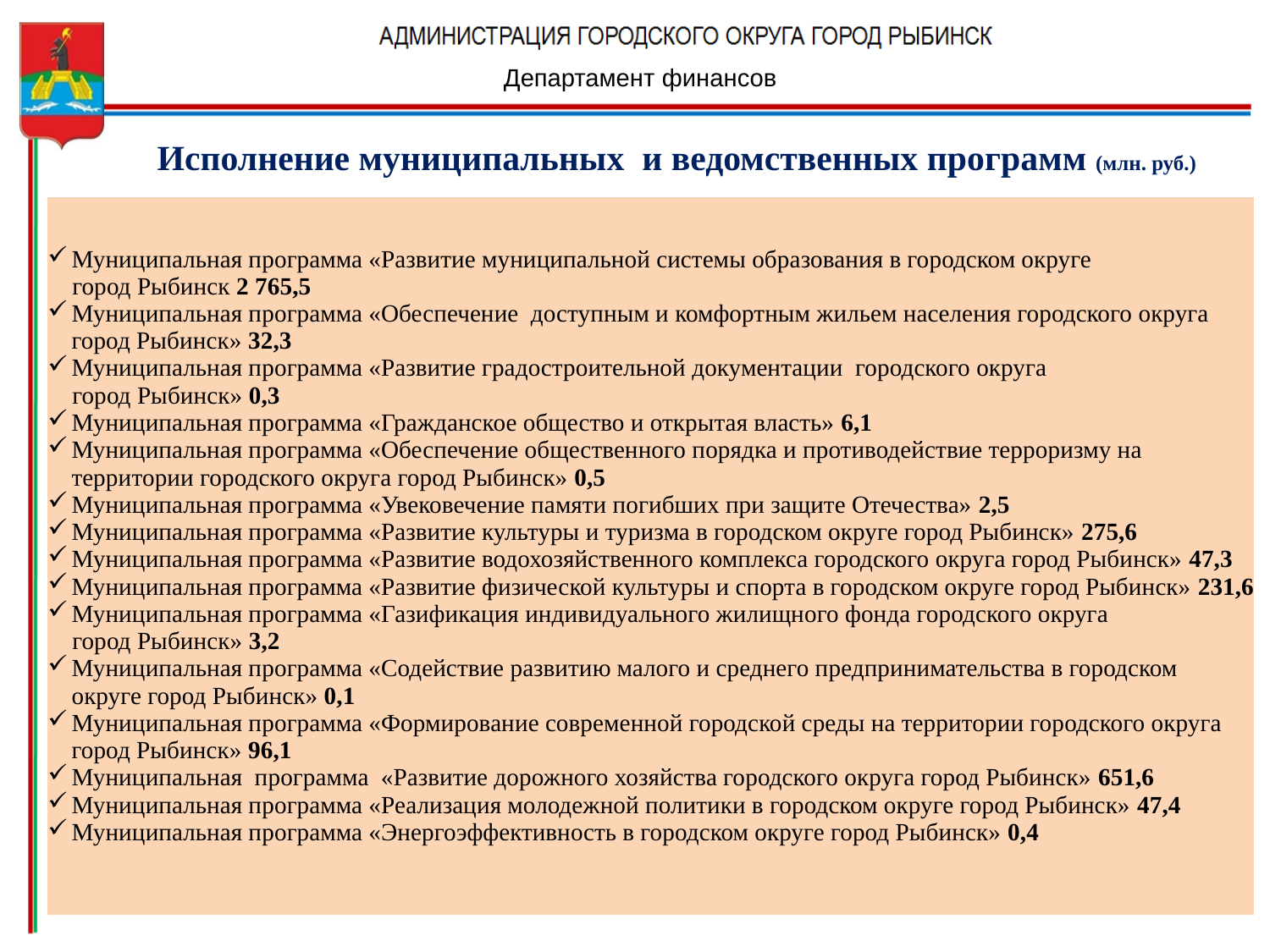

Департамент финансов
Исполнение муниципальных  и ведомственных программ (млн. руб.)
| Муниципальная программа «Развитие муниципальной системы образования в городском округе город Рыбинск 2 765,5 Муниципальная программа «Обеспечение доступным и комфортным жильем населения городского округа город Рыбинск» 32,3 Муниципальная программа «Развитие градостроительной документации городского округа город Рыбинск» 0,3 Муниципальная программа «Гражданское общество и открытая власть» 6,1 Муниципальная программа «Обеспечение общественного порядка и противодействие терроризму на территории городского округа город Рыбинск» 0,5 Муниципальная программа «Увековечение памяти погибших при защите Отечества» 2,5 Муниципальная программа «Развитие культуры и туризма в городском округе город Рыбинск» 275,6 Муниципальная программа «Развитие водохозяйственного комплекса городского округа город Рыбинск» 47,3 Муниципальная программа «Развитие физической культуры и спорта в городском округе город Рыбинск» 231,6 Муниципальная программа «Газификация индивидуального жилищного фонда городского округа город Рыбинск» 3,2 Муниципальная программа «Содействие развитию малого и среднего предпринимательства в городском округе город Рыбинск» 0,1 Муниципальная программа «Формирование современной городской среды на территории городского округа город Рыбинск» 96,1 Муниципальная программа «Развитие дорожного хозяйства городского округа город Рыбинск» 651,6 Муниципальная программа «Реализация молодежной политики в городском округе город Рыбинск» 47,4 Муниципальная программа «Энергоэффективность в городском округе город Рыбинск» 0,4 |
| --- |